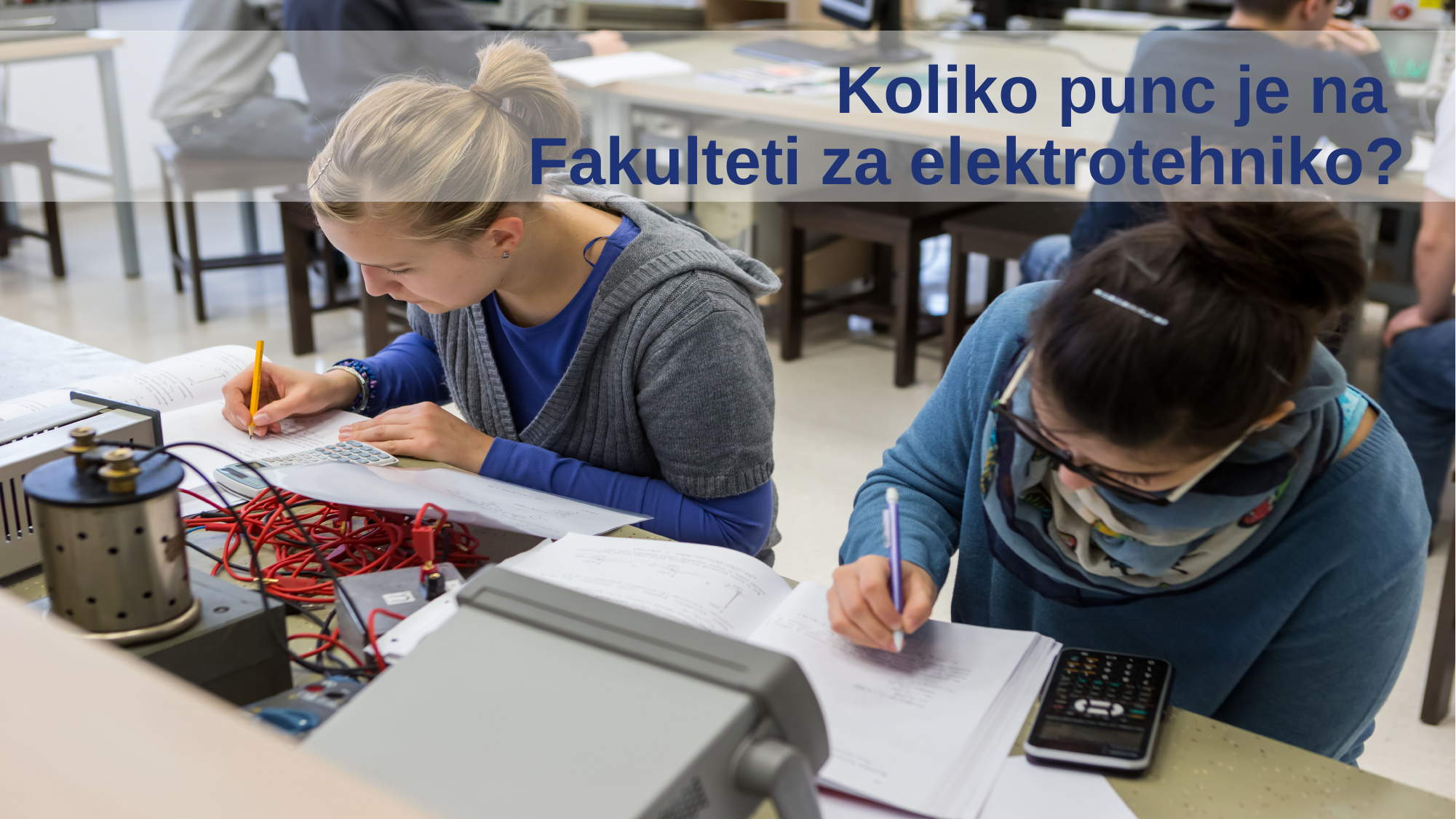

# Koliko punc je na Fakulteti za elektrotehniko?